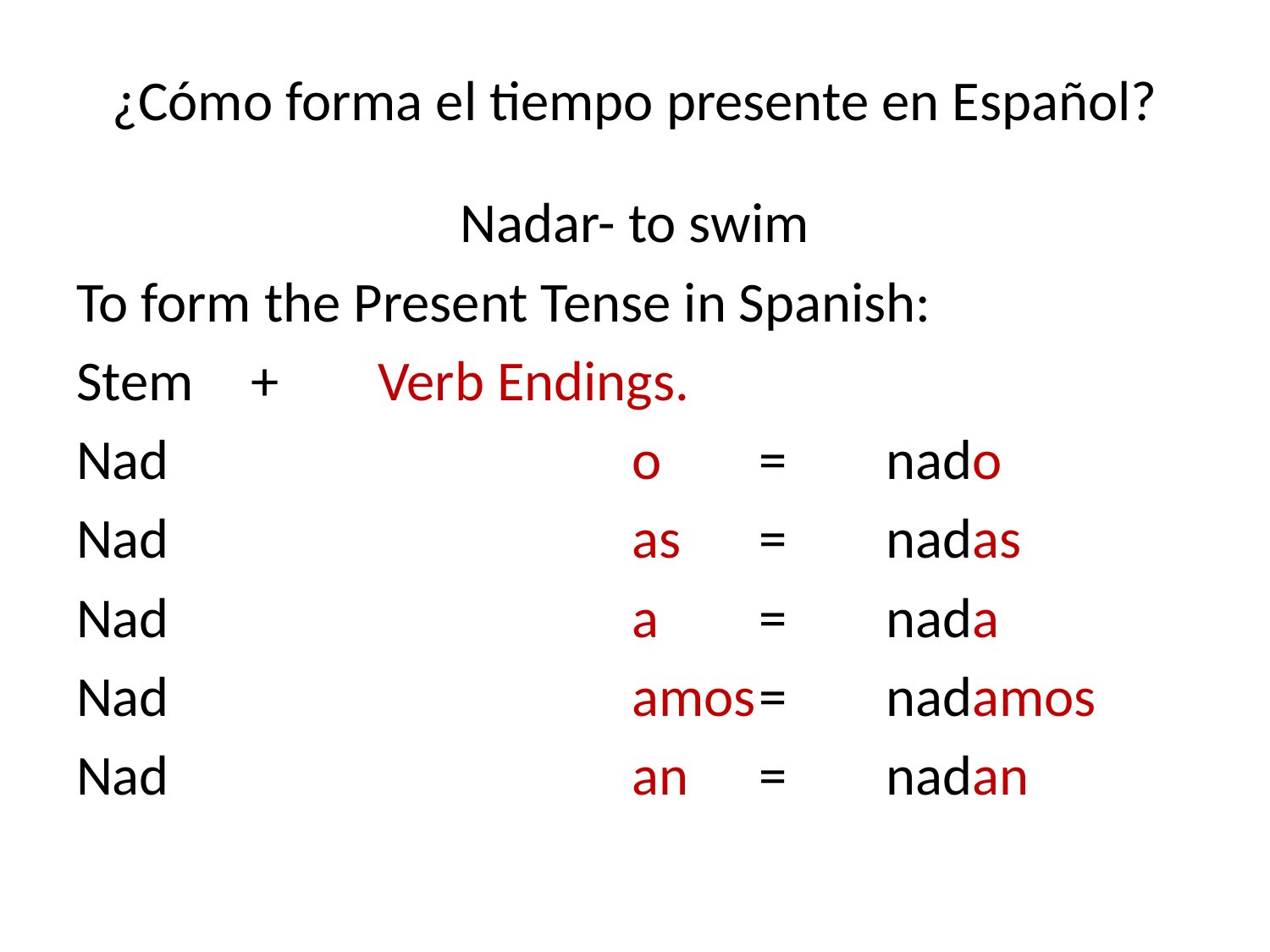

# ¿Cómo forma el tiempo presente en Español?
Nadar- to swim
To form the Present Tense in Spanish:
Stem 	+ 	Verb Endings.
Nad				o	= 	nado
Nad				as	= 	nadas
Nad				a	= 	nada
Nad				amos	= 	nadamos
Nad				an	= 	nadan